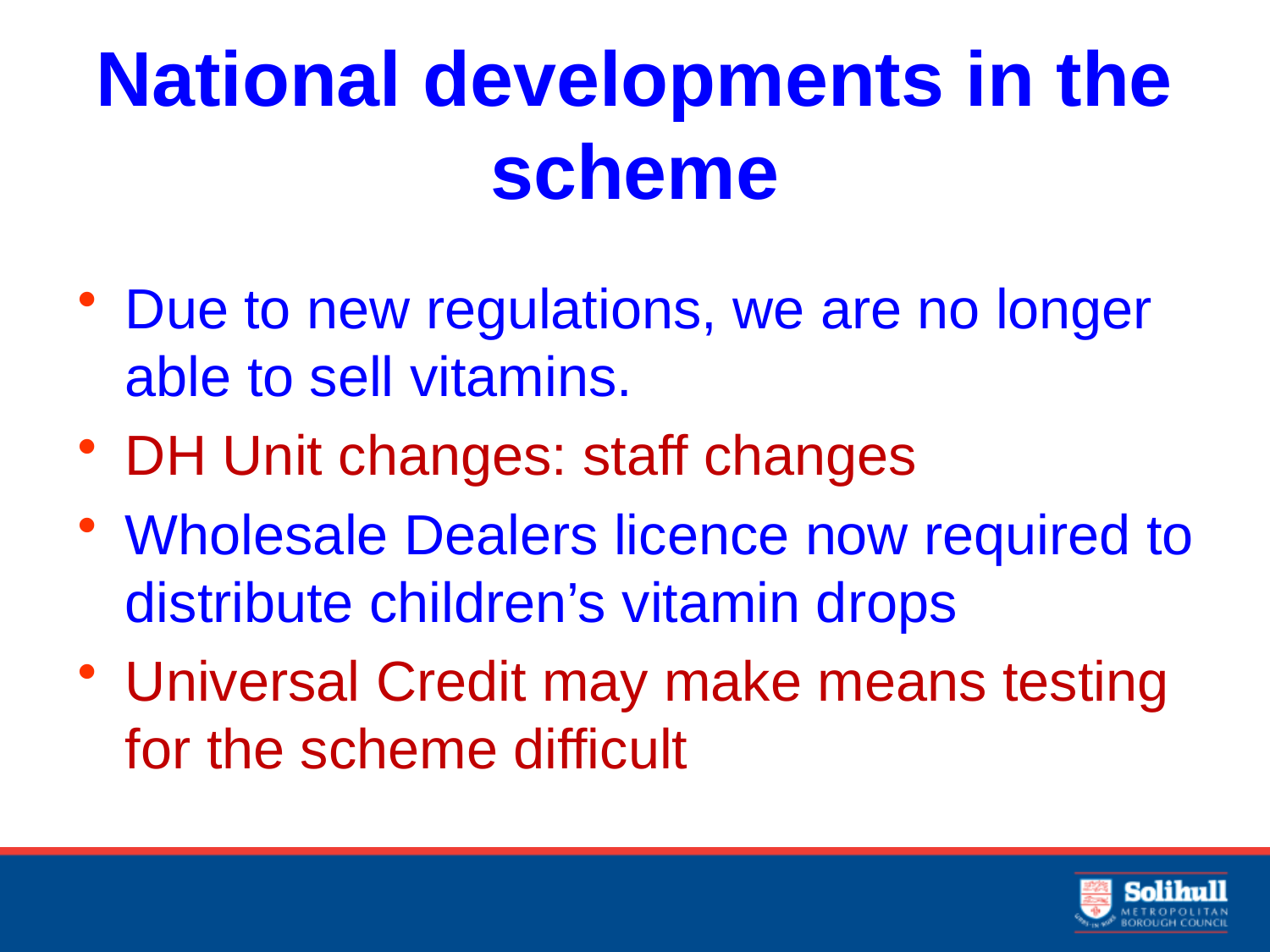

# National developments in the scheme
Due to new regulations, we are no longer able to sell vitamins.
DH Unit changes: staff changes
Wholesale Dealers licence now required to distribute children’s vitamin drops
Universal Credit may make means testing for the scheme difficult